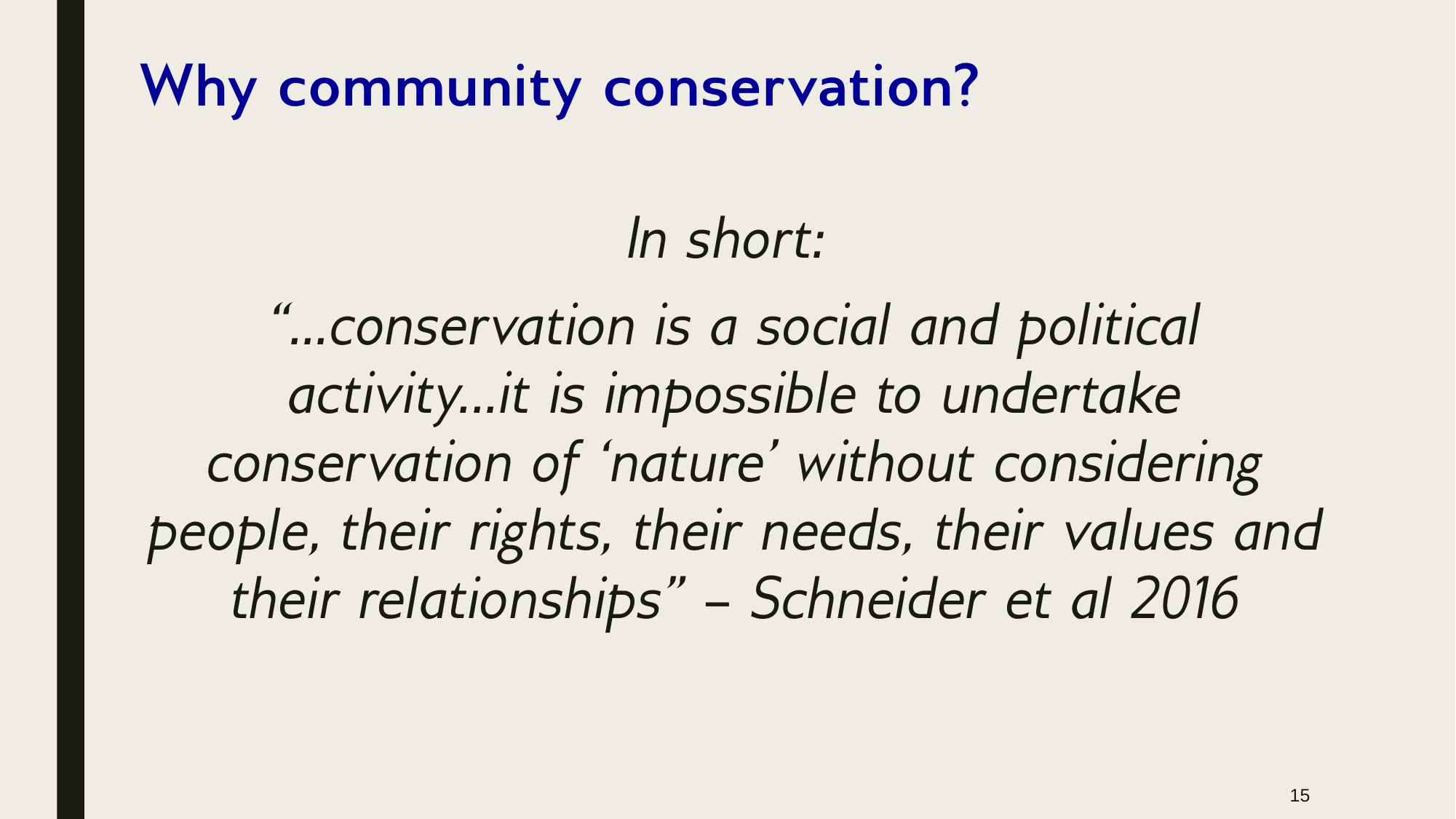

Why community conservation?
In short:
“...conservation is a social and political activity...it is impossible to undertake conservation of ‘nature’ without considering people, their rights, their needs, their values and their relationships” – Schneider et al 2016
15